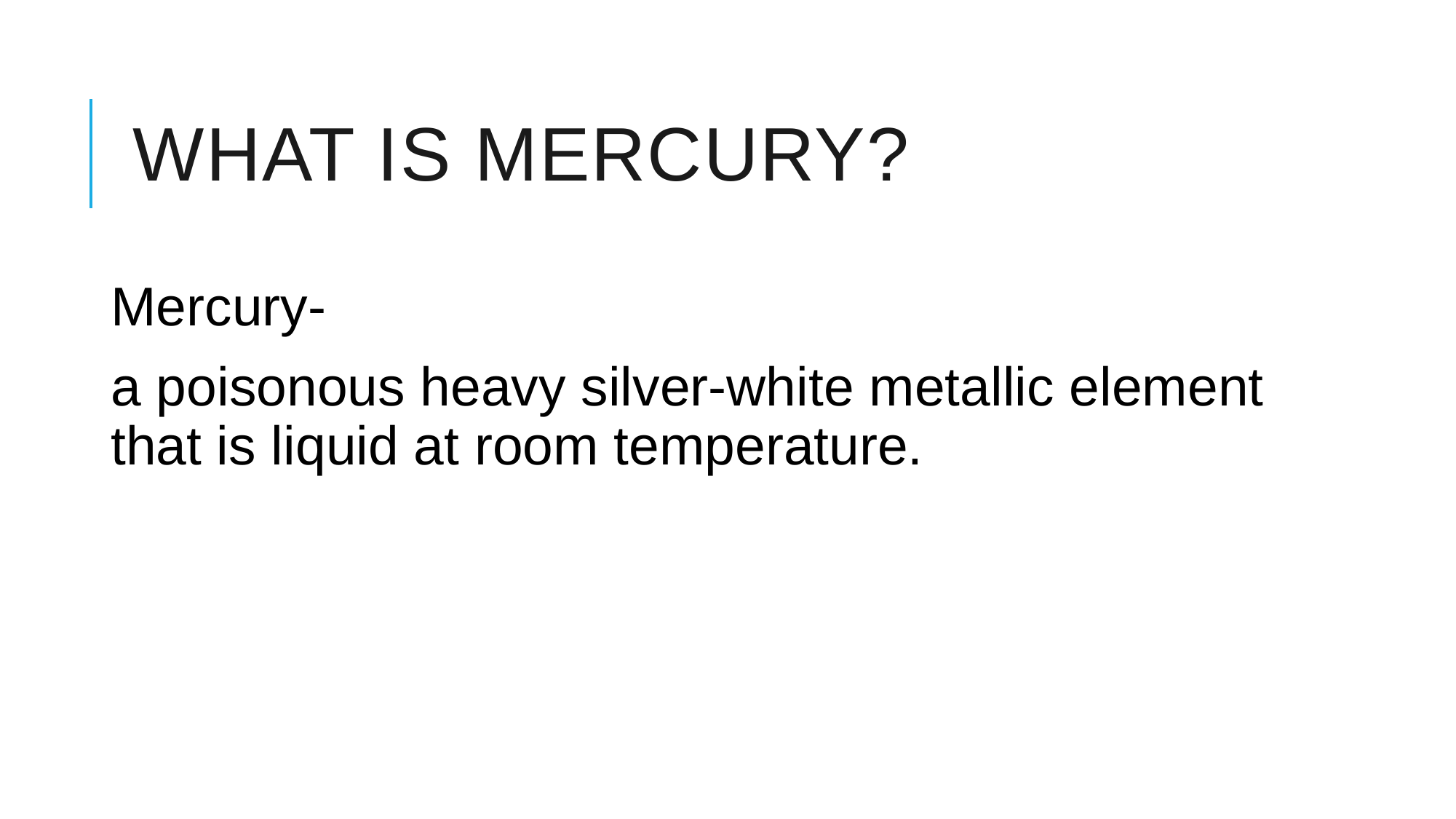

# WHAT IS MERCURY?
Mercury-
a poisonous heavy silver-white metallic element that is liquid at room temperature.